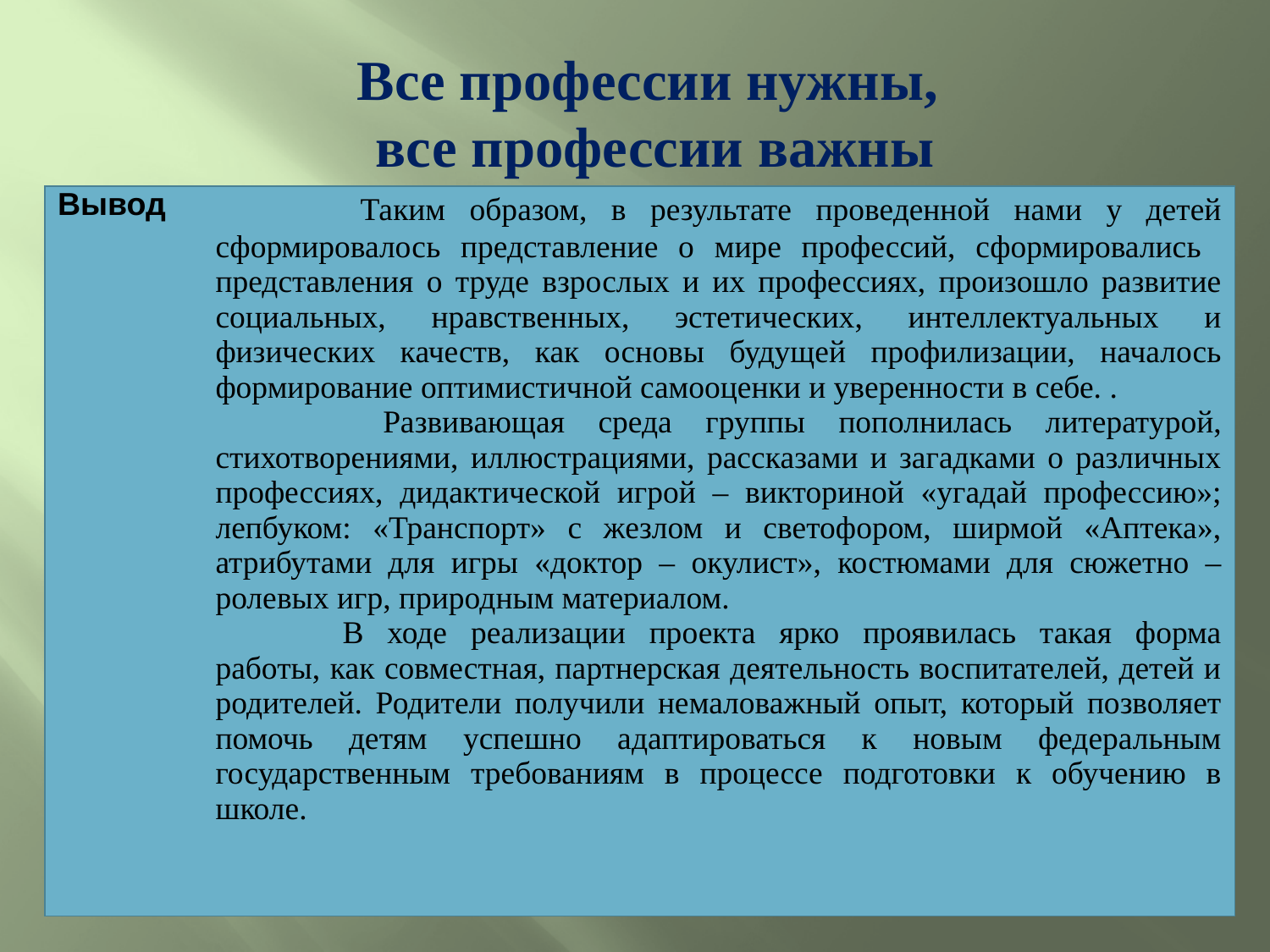

# Все профессии нужны, все профессии важны
| Вывод | Таким образом, в результате проведенной нами у детей сформировалось представление о мире профессий, сформировались представления о труде взрослых и их профессиях, произошло развитие социальных, нравственных, эстетических, интеллектуальных и физических качеств, как основы будущей профилизации, началось формирование оптимистичной самооценки и уверенности в себе. . Развивающая среда группы пополнилась литературой, стихотворениями, иллюстрациями, рассказами и загадками о различных профессиях, дидактической игрой – викториной «угадай профессию»; лепбуком: «Транспорт» с жезлом и светофором, ширмой «Аптека», атрибутами для игры «доктор – окулист», костюмами для сюжетно – ролевых игр, природным материалом. В ходе реализации проекта ярко проявилась такая форма работы, как совместная, партнерская деятельность воспитателей, детей и родителей. Родители получили немаловажный опыт, который позволяет помочь детям успешно адаптироваться к новым федеральным государственным требованиям в процессе подготовки к обучению в школе. |
| --- | --- |